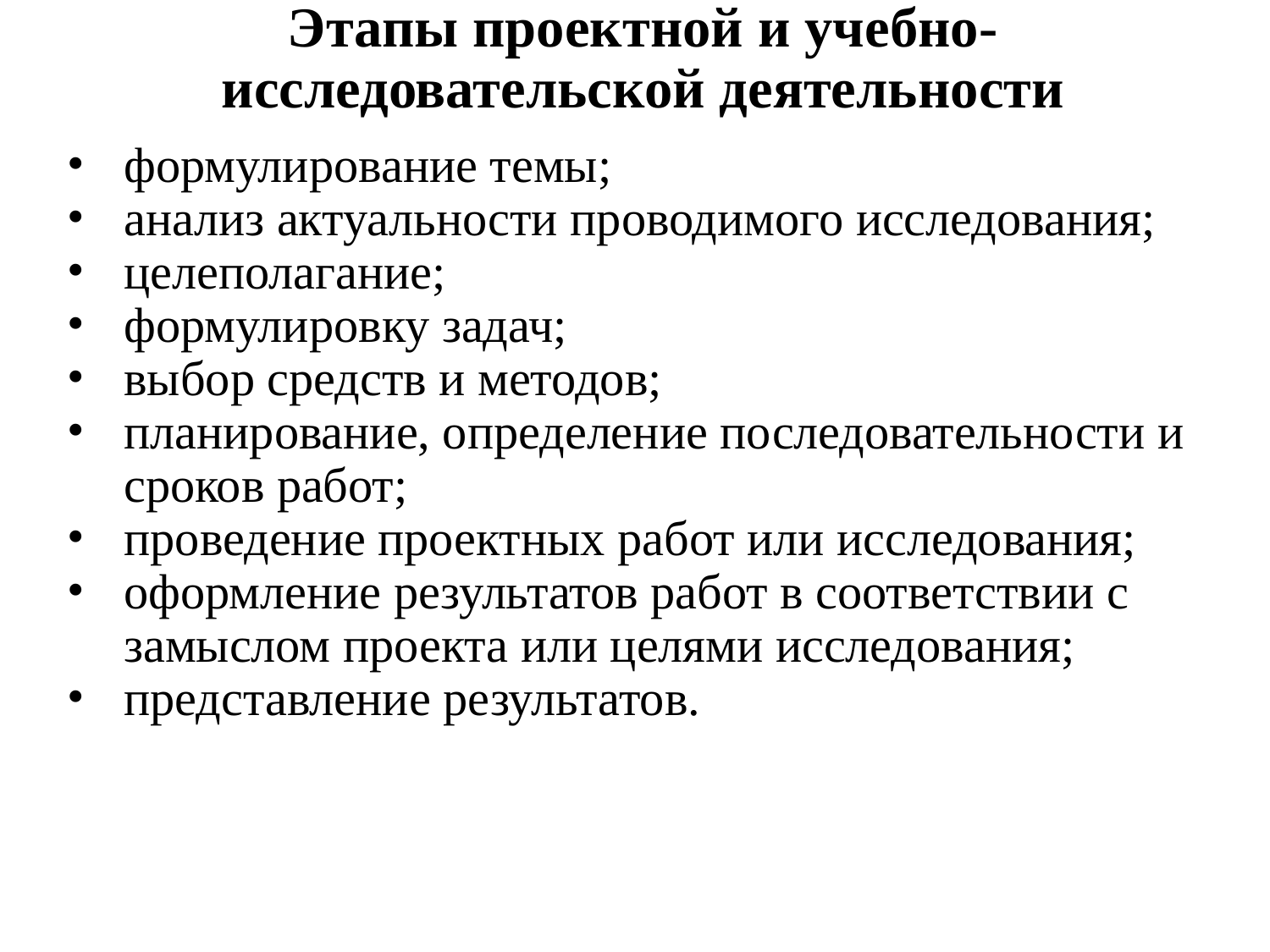

# Этапы проектной и учебно-исследовательской деятельности
формулирование темы;
анализ актуальности проводимого исследования;
целеполагание;
формулировку задач;
выбор средств и методов;
планирование, определение последовательности и сроков работ;
проведение проектных работ или исследования;
оформление результатов работ в соответствии с замыслом проекта или целями исследования;
представление результатов.